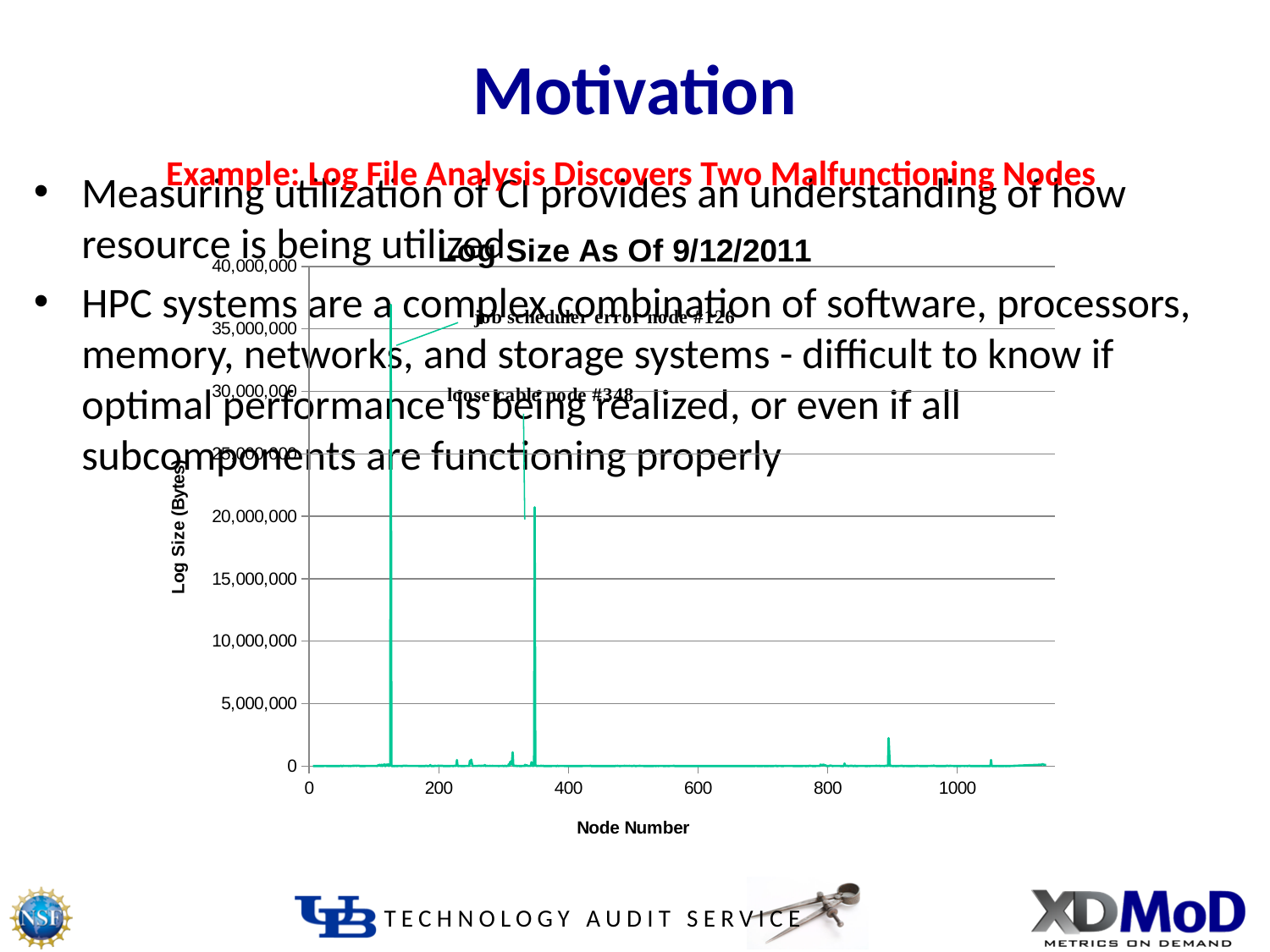

# Motivation
Example: Log File Analysis Discovers Two Malfunctioning Nodes

### Chart: Log Size As Of 9/12/2011

| Category | Log Size (Bytes) |
|---|---|
Measuring utilization of CI provides an understanding of how resource is being utilized
HPC systems are a complex combination of software, processors, memory, networks, and storage systems - difficult to know if optimal performance is being realized, or even if all subcomponents are functioning properly